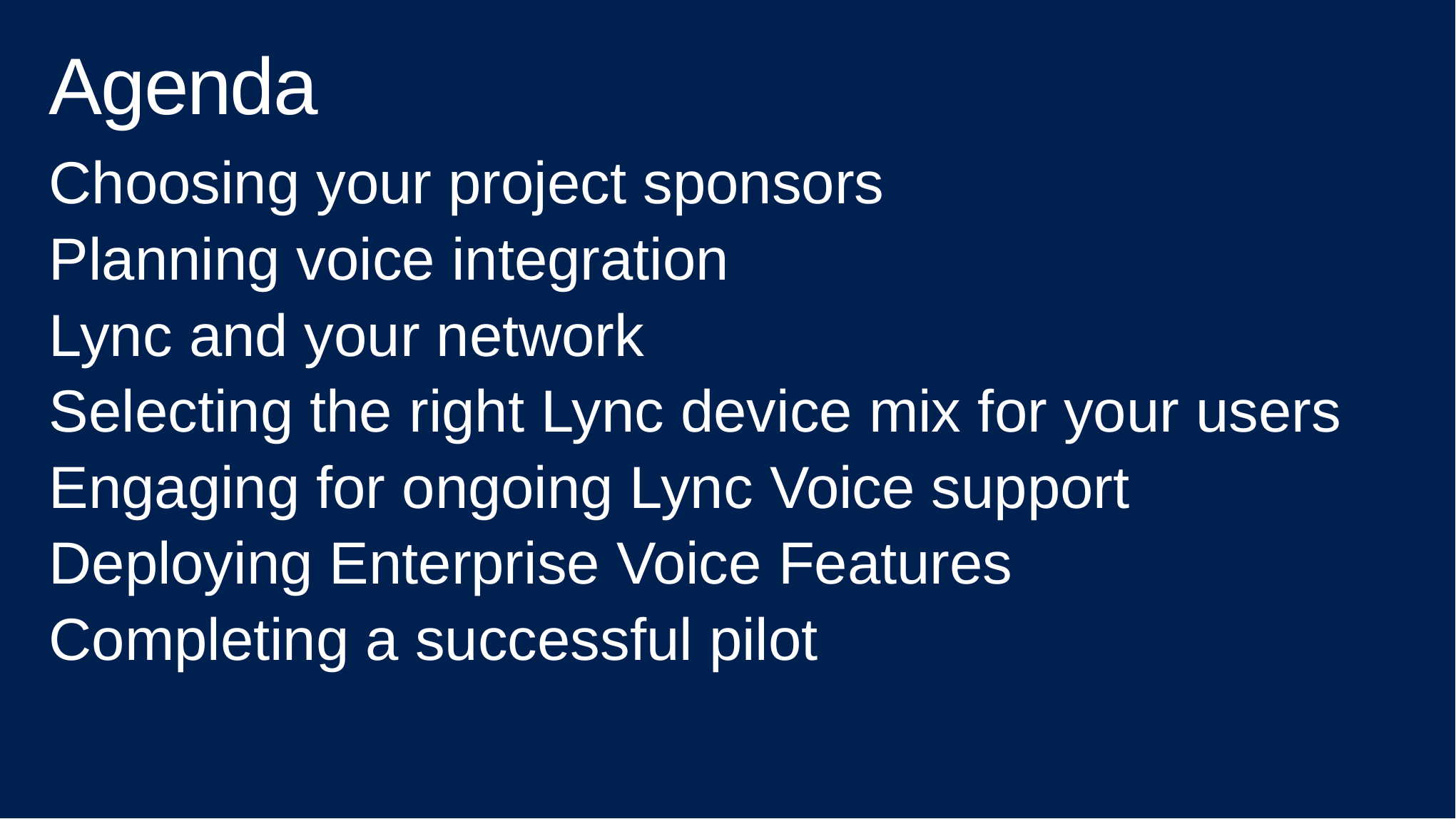

# Agenda
Choosing your project sponsors
Planning voice integration
Lync and your network
Selecting the right Lync device mix for your users
Engaging for ongoing Lync Voice support
Deploying Enterprise Voice Features
Completing a successful pilot